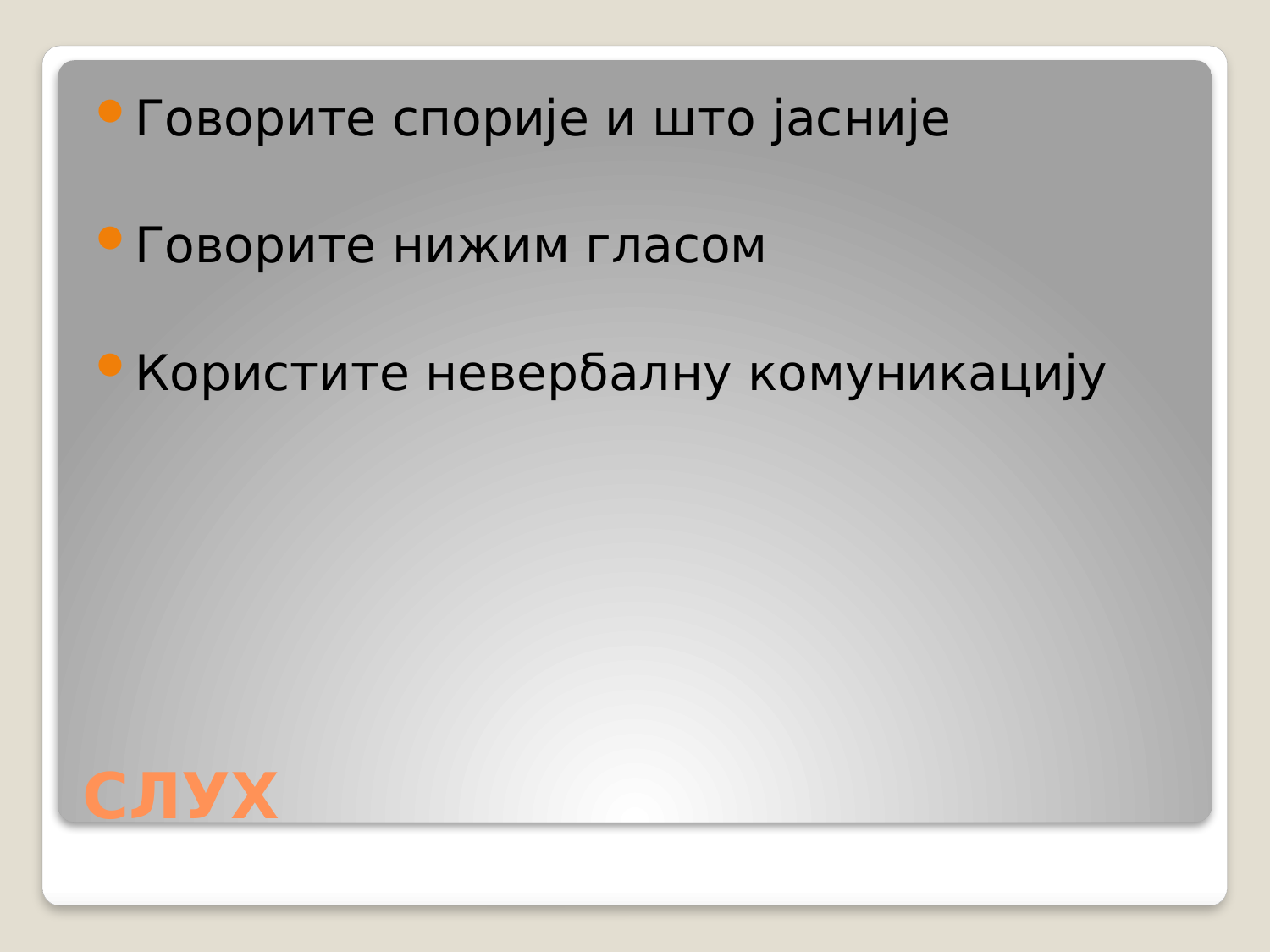

Говорите спорије и што јасније

Говорите нижим гласом

Користите невербалну комуникацију

# СЛУХ